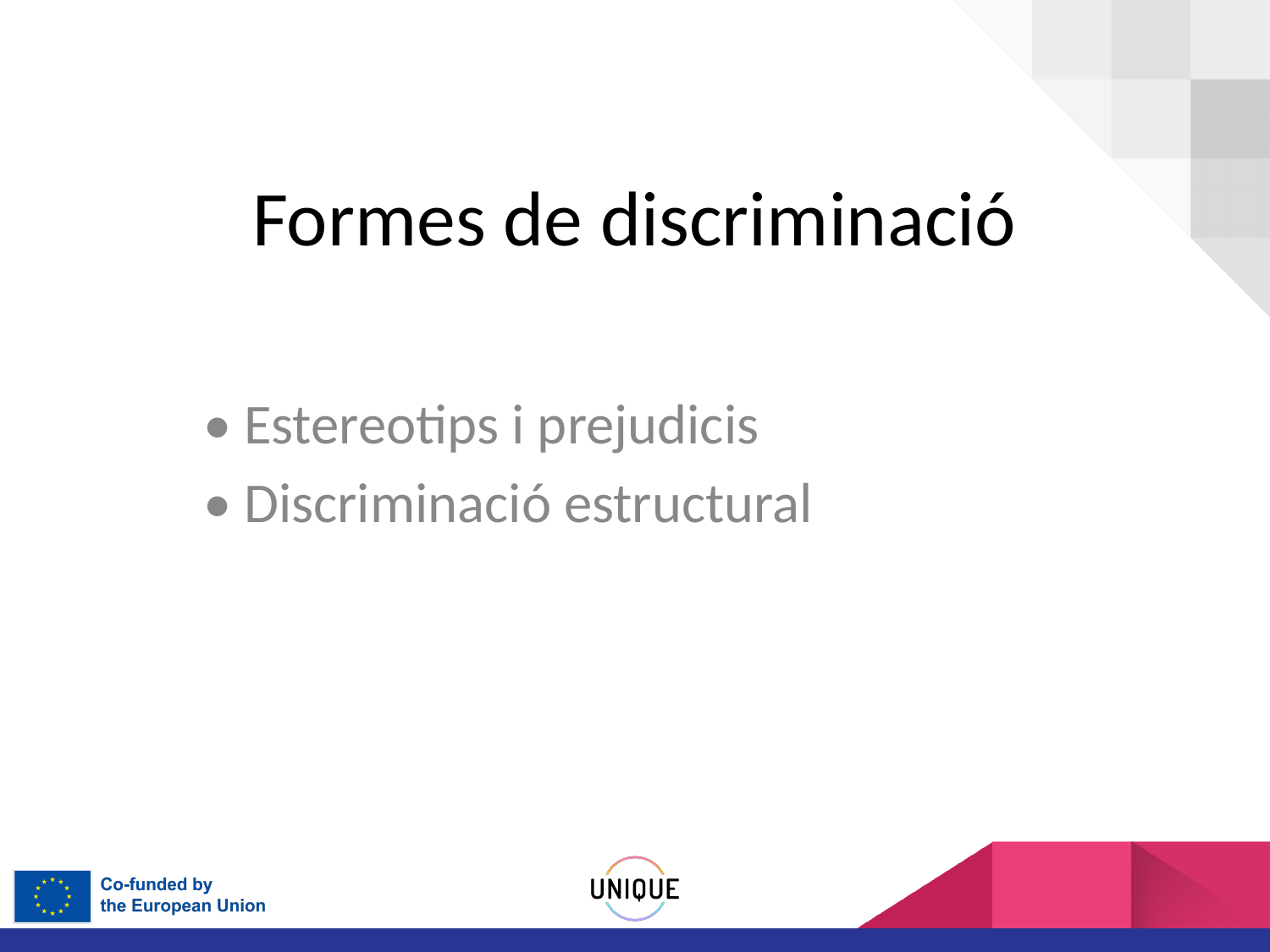

# Formes de discriminació
• Estereotips i prejudicis
• Discriminació estructural